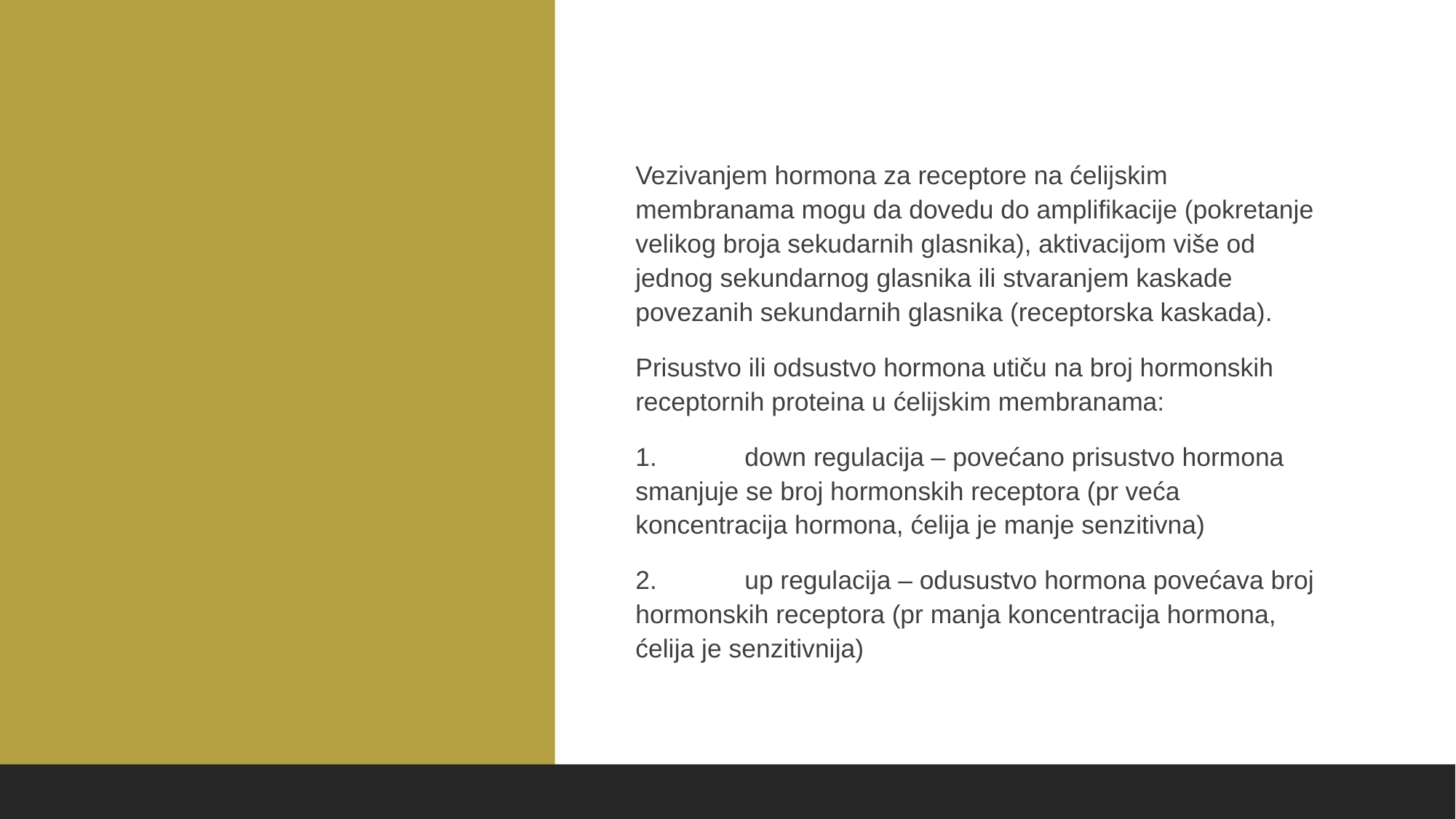

Vezivanjem hormona za receptore na ćelijskim membranama mogu da dovedu do amplifikacije (pokretanje velikog broja sekudarnih glasnika), aktivacijom više od jednog sekundarnog glasnika ili stvaranjem kaskade povezanih sekundarnih glasnika (receptorska kaskada).
Prisustvo ili odsustvo hormona utiču na broj hormonskih receptornih proteina u ćelijskim membranama:
1.	down regulacija – povećano prisustvo hormona smanjuje se broj hormonskih receptora (pr veća koncentracija hormona, ćelija je manje senzitivna)
2.	up regulacija – odusustvo hormona povećava broj hormonskih receptora (pr manja koncentracija hormona, ćelija je senzitivnija)